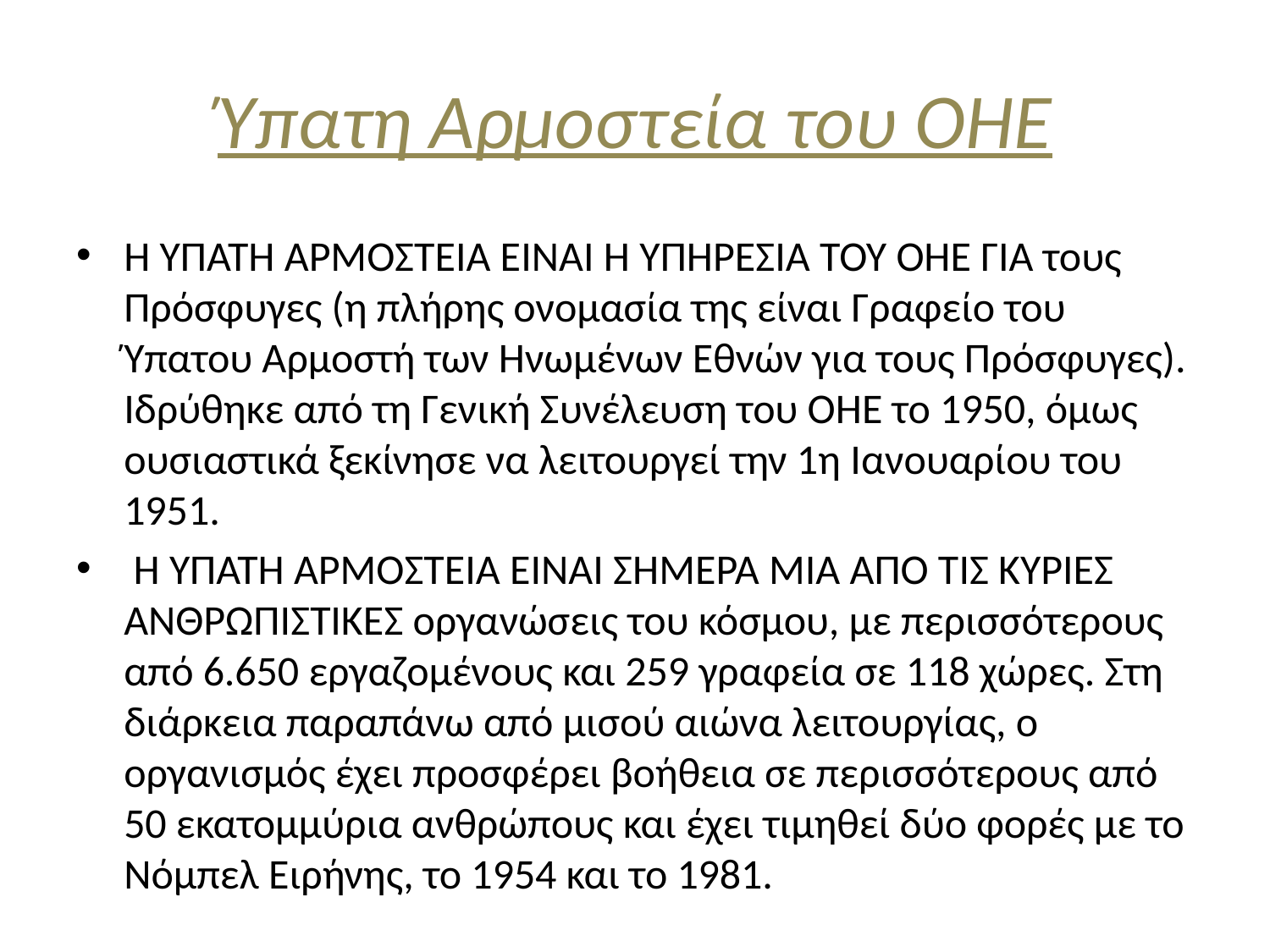

# Ύπατη Αρμοστεία του ΟΗΕ
Η ΎΠΑΤΗ ΑΡΜΟΣΤΕΊΑ ΕΙΝΑΙ Η ΥΠΗΡΕΣΙΑ ΤΟΥ ΟΗΕ ΓΙΑ τους Πρόσφυγες (η πλήρης ονομασία της είναι Γραφείο του Ύπατου Αρμοστή των Ηνωμένων Εθνών για τους Πρόσφυγες). Ιδρύθηκε από τη Γενική Συνέλευση του ΟΗΕ το 1950, όμως ουσιαστικά ξεκίνησε να λειτουργεί την 1η Ιανουαρίου του 1951.
 Η ΥΠΑΤΗ ΑΡΜΟΣΤΕΙΑ ΕΙΝΑΙ ΣΗΜΕΡΑ ΜΙΑ ΑΠΟ ΤΙΣ ΚΥΡΙΕΣ ΑΝΘΡΩΠΙΣΤΙΚΕΣ οργανώσεις του κόσμου, με περισσότερους από 6.650 εργαζομένους και 259 γραφεία σε 118 χώρες. Στη διάρκεια παραπάνω από μισού αιώνα λειτουργίας, ο οργανισμός έχει προσφέρει βοήθεια σε περισσότερους από 50 εκατομμύρια ανθρώπους και έχει τιμηθεί δύο φορές με το Νόμπελ Ειρήνης, το 1954 και το 1981.